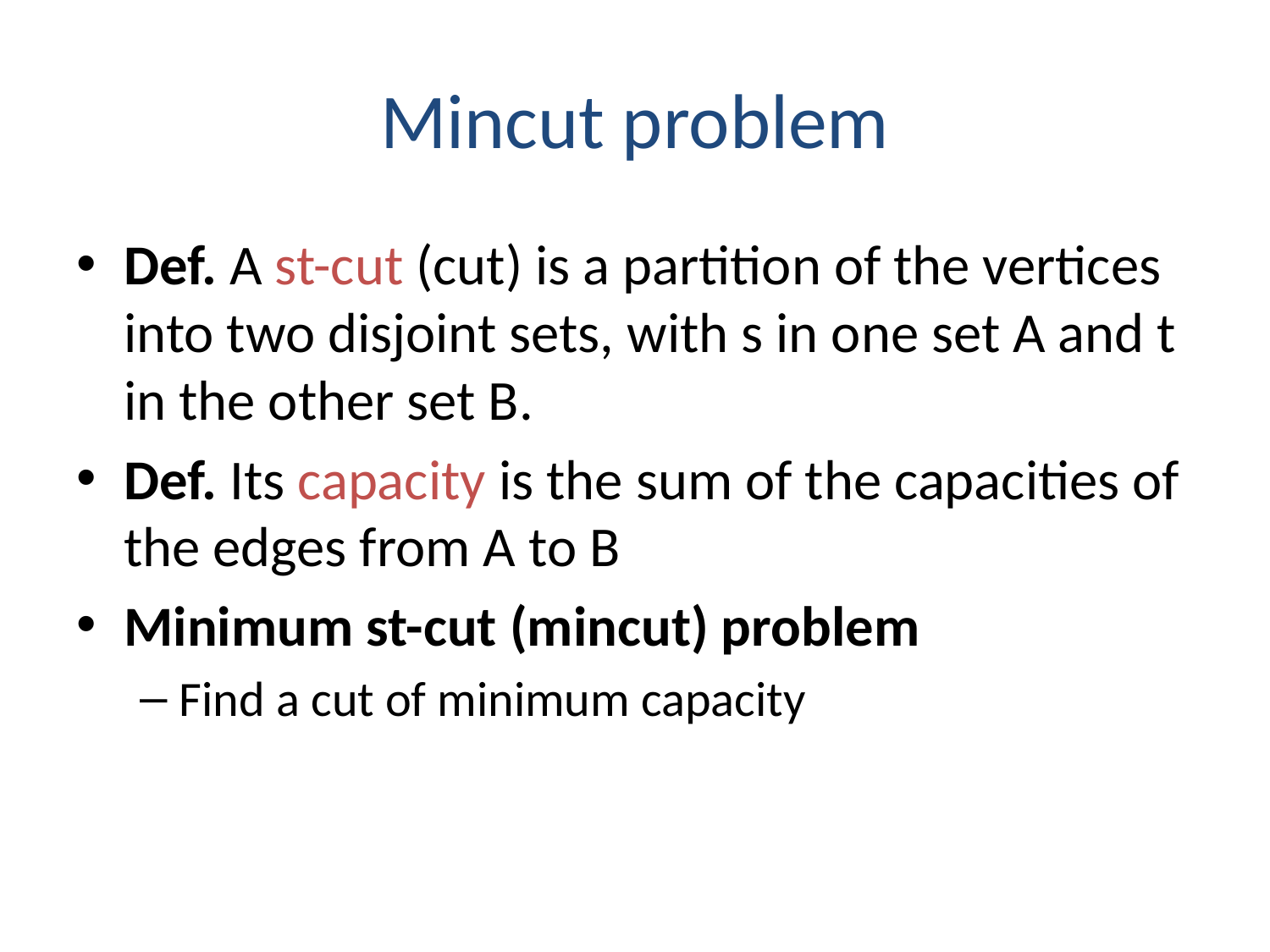

# Mincut problem
Def. A st-cut (cut) is a partition of the vertices into two disjoint sets, with s in one set A and t in the other set B.
Def. Its capacity is the sum of the capacities of the edges from A to B
Minimum st-cut (mincut) problem
Find a cut of minimum capacity